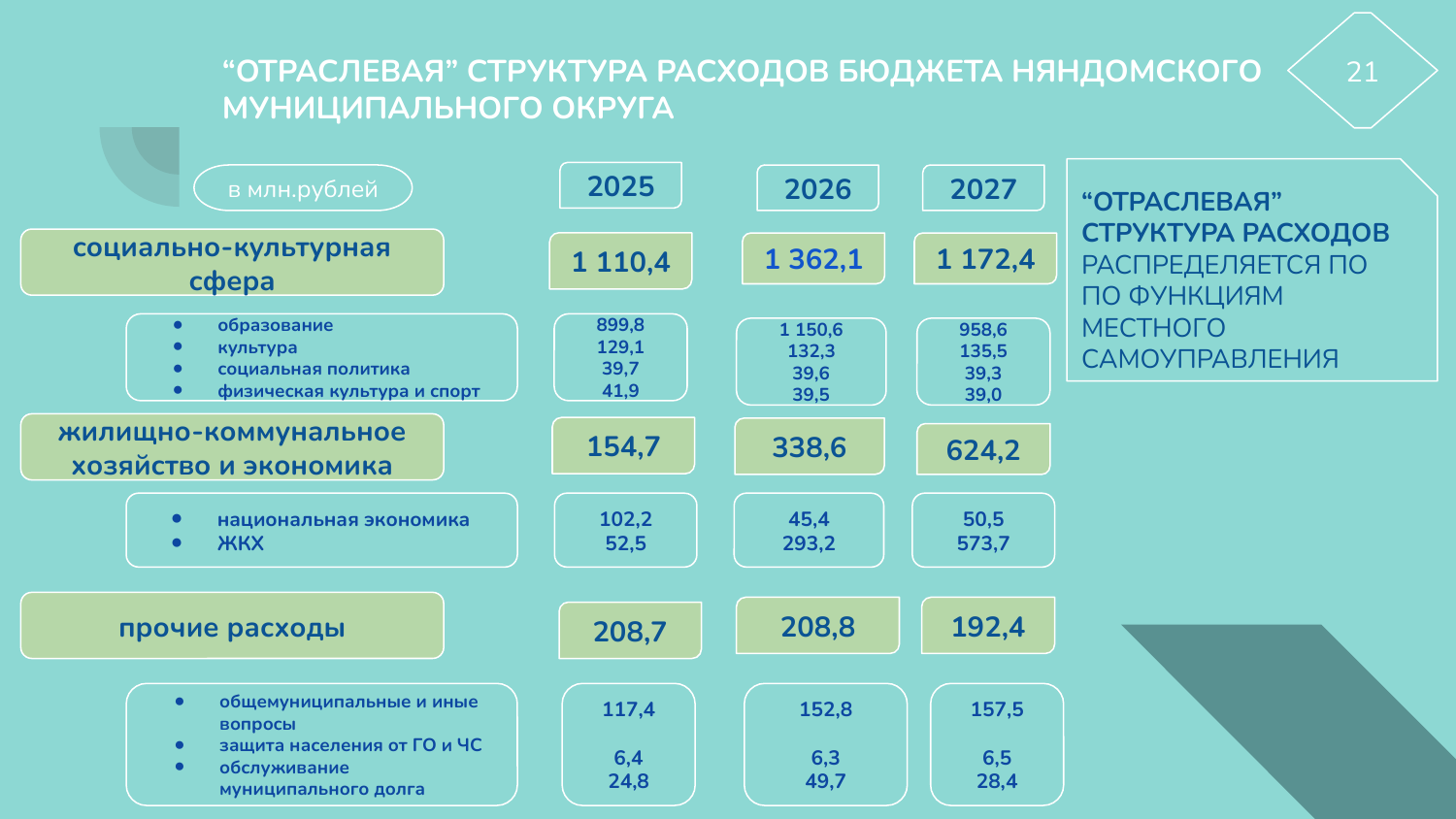

21
# “ОТРАСЛЕВАЯ” СТРУКТУРА РАСХОДОВ БЮДЖЕТА НЯНДОМСКОГО МУНИЦИПАЛЬНОГО ОКРУГА
“ОТРАСЛЕВАЯ” СТРУКТУРА РАСХОДОВ РАСПРЕДЕЛЯЕТСЯ ПО
ПО ФУНКЦИЯМ МЕСТНОГО САМОУПРАВЛЕНИЯ
2025
в млн.рублей
2026
2027
социально-культурная сфера
1 110,4
1 362,1
1 172,4
899,8
129,1
39,7
41,9
образование
культура
социальная политика
физическая культура и спорт
1 150,6
132,3
39,6
39,5
958,6
135,5
39,3
39,0
жилищно-коммунальное хозяйство и экономика
154,7
338,6
624,2
национальная экономика
ЖКХ
102,2
52,5
45,4
293,2
50,5
573,7
прочие расходы
208,8
192,4
208,7

общемуниципальные и иные вопросы
защита населения от ГО и ЧС
обслуживание муниципального долга
117,4

6,4
24,8
152,8

6,3
49,7
157,5

6,5
28,4